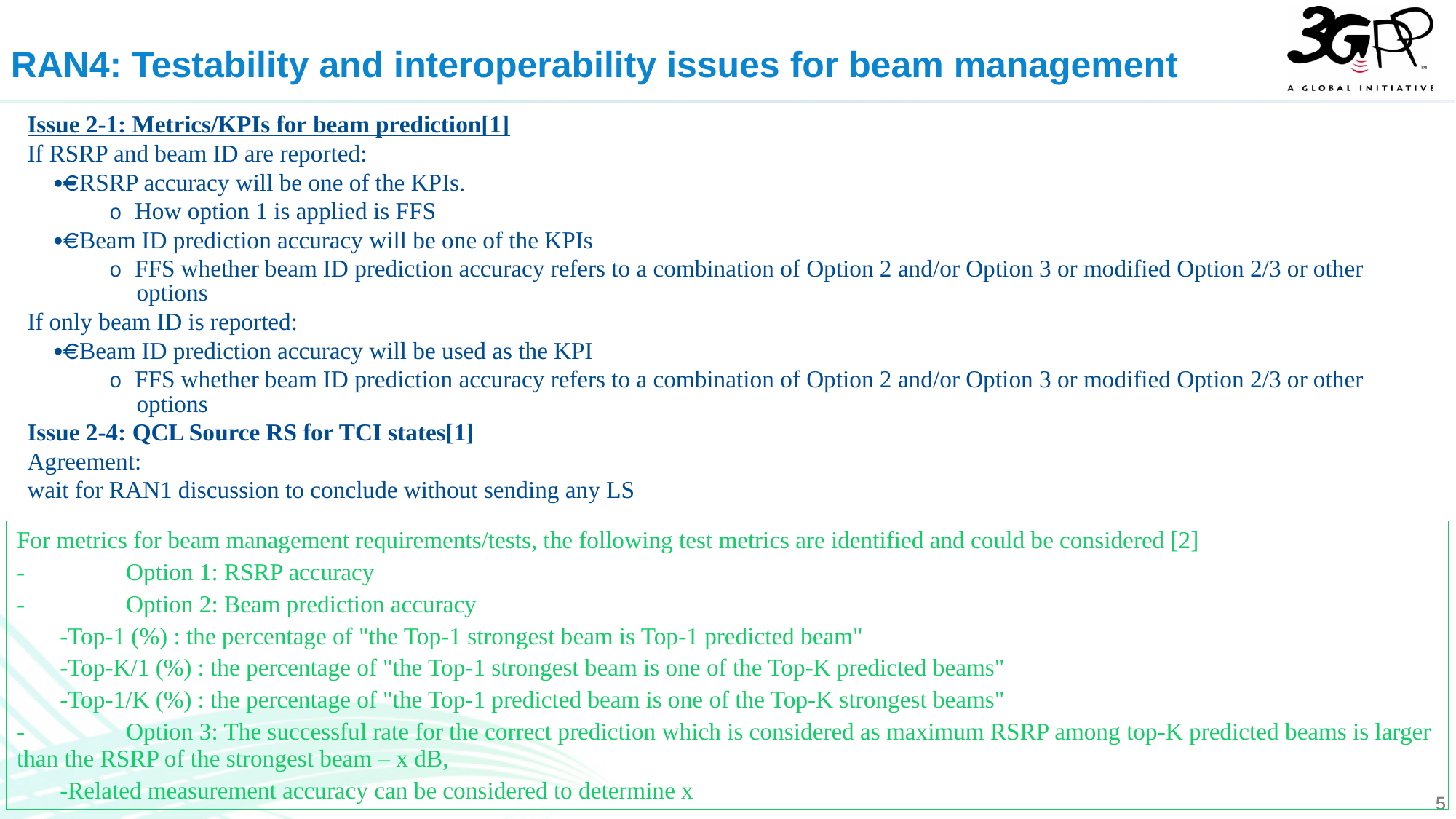

RAN4: Testability and interoperability issues for beam management
Issue 2-1: Metrics/KPIs for beam prediction[1]
If RSRP and beam ID are reported:
• RSRP accuracy will be one of the KPIs.
o How option 1 is applied is FFS
• Beam ID prediction accuracy will be one of the KPIs
o FFS whether beam ID prediction accuracy refers to a combination of Option 2 and/or Option 3 or modified Option 2/3 or other options
If only beam ID is reported:
• Beam ID prediction accuracy will be used as the KPI
o FFS whether beam ID prediction accuracy refers to a combination of Option 2 and/or Option 3 or modified Option 2/3 or other options
Issue 2-4: QCL Source RS for TCI states[1]
Agreement:
wait for RAN1 discussion to conclude without sending any LS
For metrics for beam management requirements/tests, the following test metrics are identified and could be considered [2]
-	Option 1: RSRP accuracy
-	Option 2: Beam prediction accuracy
-Top-1 (%) : the percentage of "the Top-1 strongest beam is Top-1 predicted beam"
-Top-K/1 (%) : the percentage of "the Top-1 strongest beam is one of the Top-K predicted beams"
-Top-1/K (%) : the percentage of "the Top-1 predicted beam is one of the Top-K strongest beams"
-	Option 3: The successful rate for the correct prediction which is considered as maximum RSRP among top-K predicted beams is larger than the RSRP of the strongest beam – x dB,
-Related measurement accuracy can be considered to determine x